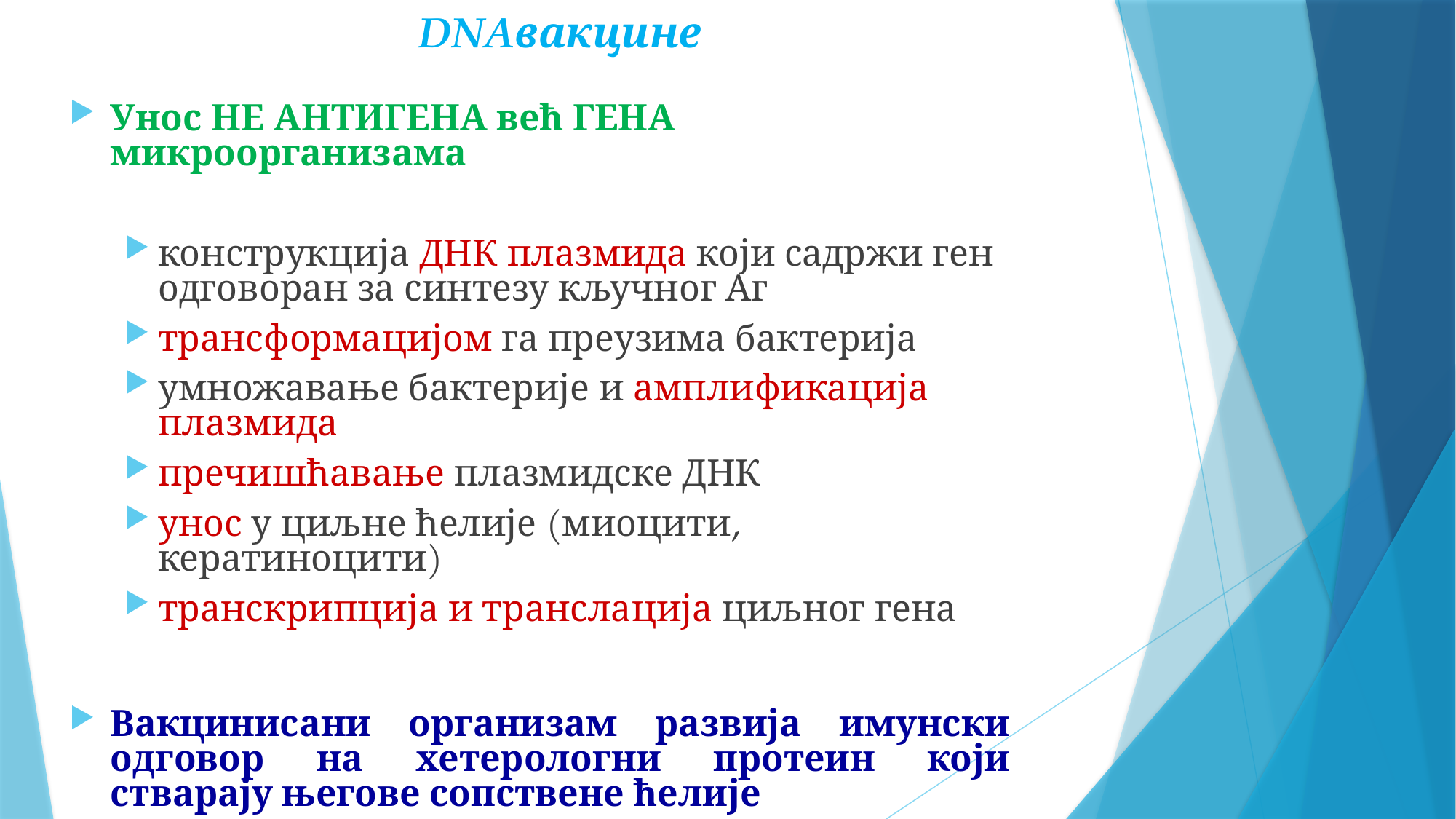

DNAвакцине
Унос НЕ АНТИГЕНА већ ГЕНА микроорганизама

конструкција ДНК плазмида који садржи ген одговоран за синтезу кључног Аг
трансформацијом га преузима бактерија
умножавање бактерије и амплификација плазмида
пречишћавање плазмидске ДНК
унос у циљне ћелије (миоцити, кератиноцити)
транскрипција и транслација циљног гена

Вакцинисани организам развија имунски одговор на хетерологни протеин који стварају његове сопствене ћелије

.